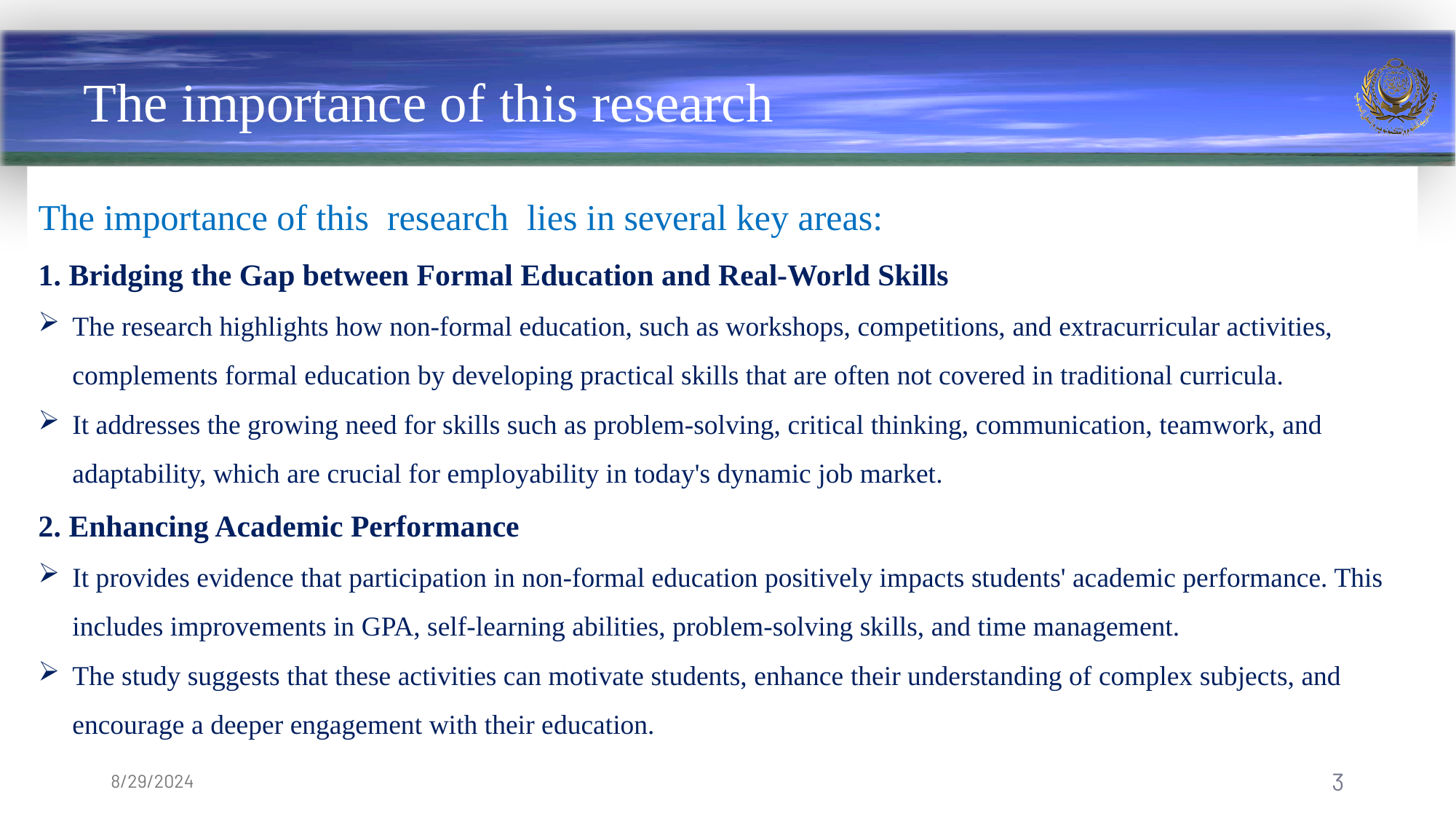

The importance of this research
The importance of this  research  lies in several key areas:
1. Bridging the Gap between Formal Education and Real-World Skills
The research highlights how non-formal education, such as workshops, competitions, and extracurricular activities, complements formal education by developing practical skills that are often not covered in traditional curricula.
It addresses the growing need for skills such as problem-solving, critical thinking, communication, teamwork, and adaptability, which are crucial for employability in today's dynamic job market.
2. Enhancing Academic Performance
It provides evidence that participation in non-formal education positively impacts students' academic performance. This includes improvements in GPA, self-learning abilities, problem-solving skills, and time management.
The study suggests that these activities can motivate students, enhance their understanding of complex subjects, and encourage a deeper engagement with their education.
8/29/2024

3